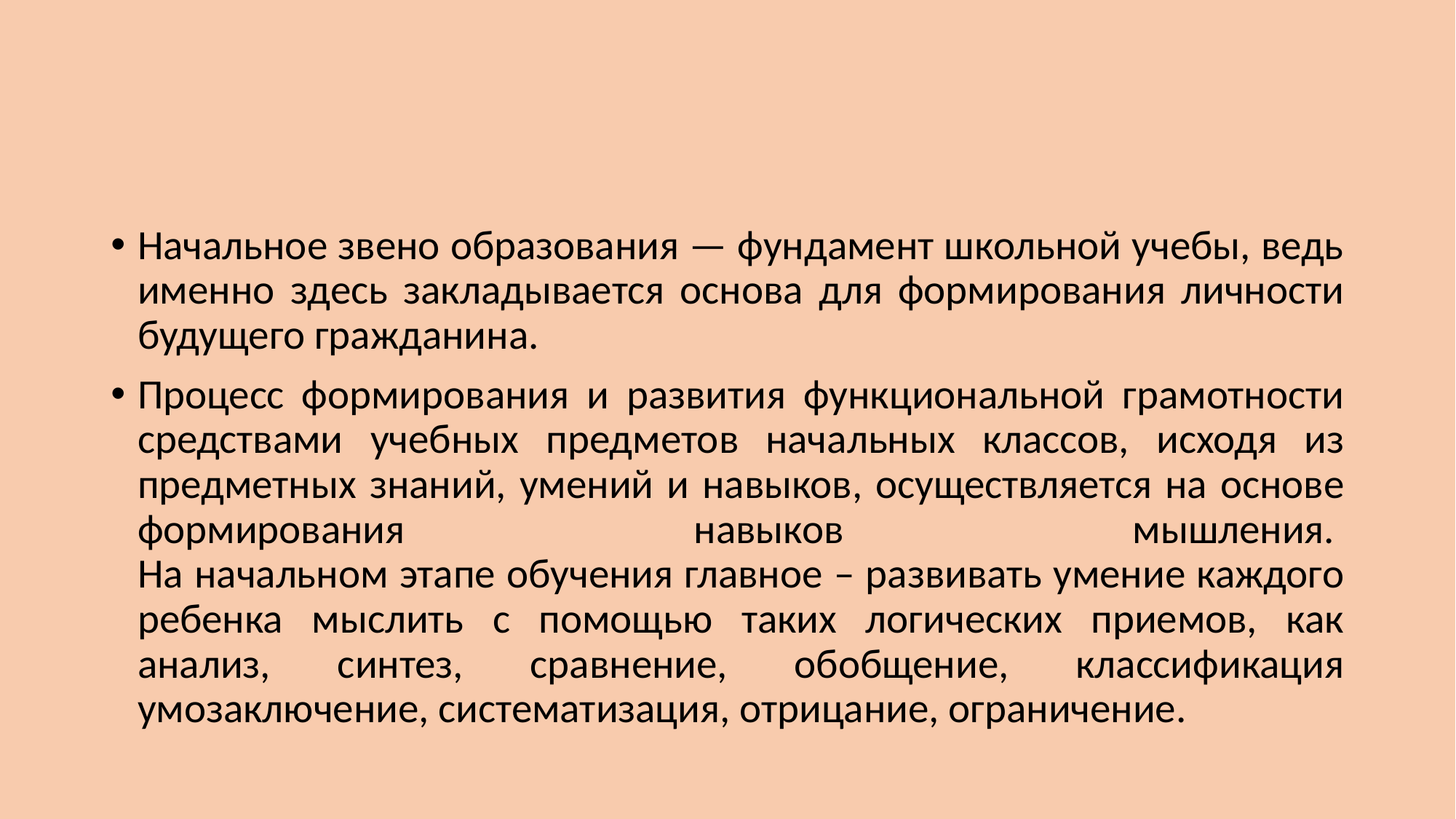

#
Начальное звено образования — фундамент школьной учебы, ведь именно здесь закладывается основа для формирования личности будущего гражданина.
Процесс формирования и развития функциональной грамотности средствами учебных предметов начальных классов, исходя из предметных знаний, умений и навыков, осуществляется на основе формирования навыков мышления. 
На начальном этапе обучения главное – развивать умение каждого ребенка мыслить с помощью таких логических приемов, как анализ, синтез, сравнение, обобщение, классификация умозаключение, систематизация, отрицание, ограничение.